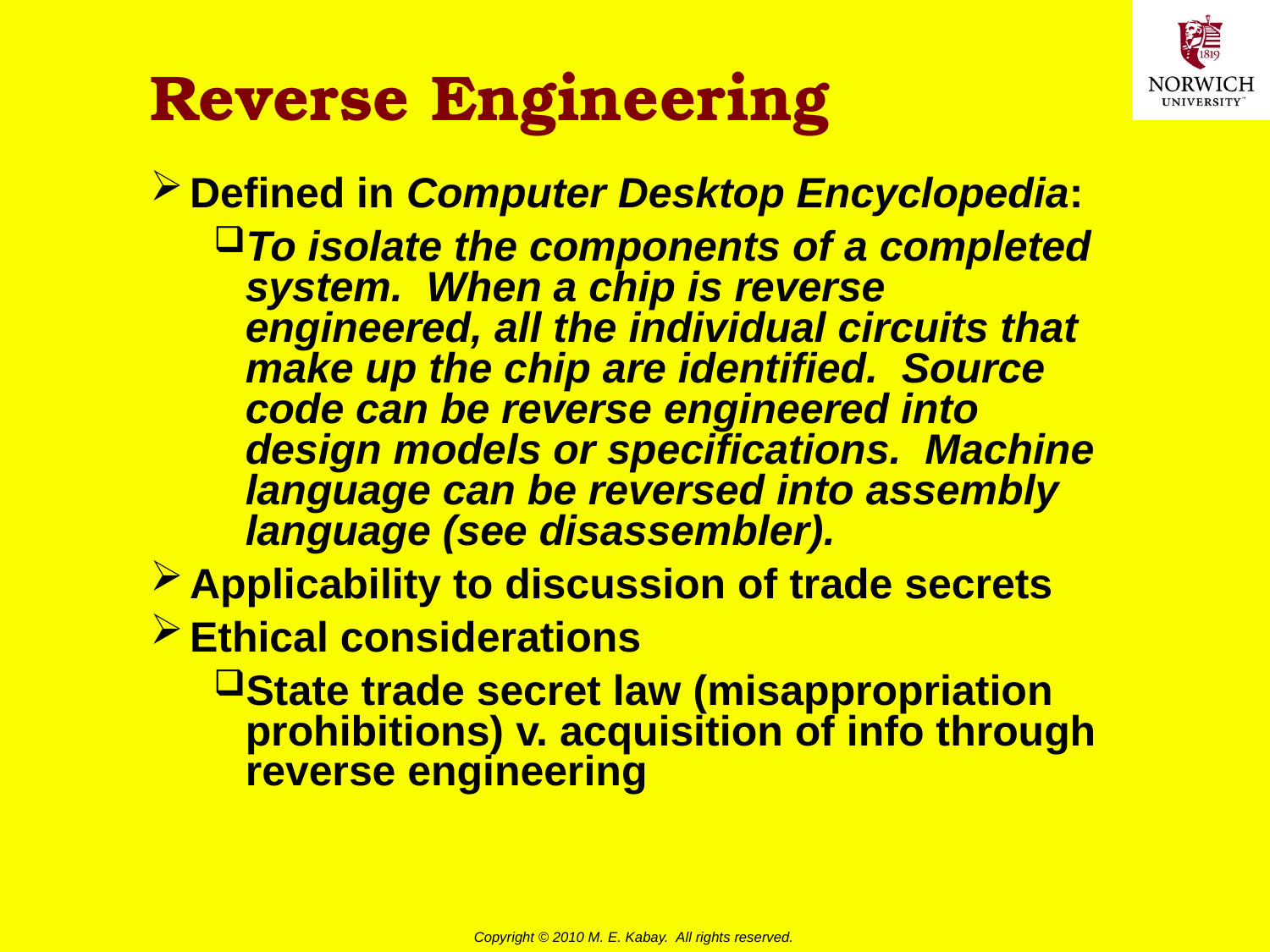

# Reverse Engineering
Defined in Computer Desktop Encyclopedia:
To isolate the components of a completed system.  When a chip is reverse engineered, all the individual circuits that make up the chip are identified.  Source code can be reverse engineered into design models or specifications.  Machine language can be reversed into assembly language (see disassembler).
Applicability to discussion of trade secrets
Ethical considerations
State trade secret law (misappropriation prohibitions) v. acquisition of info through reverse engineering